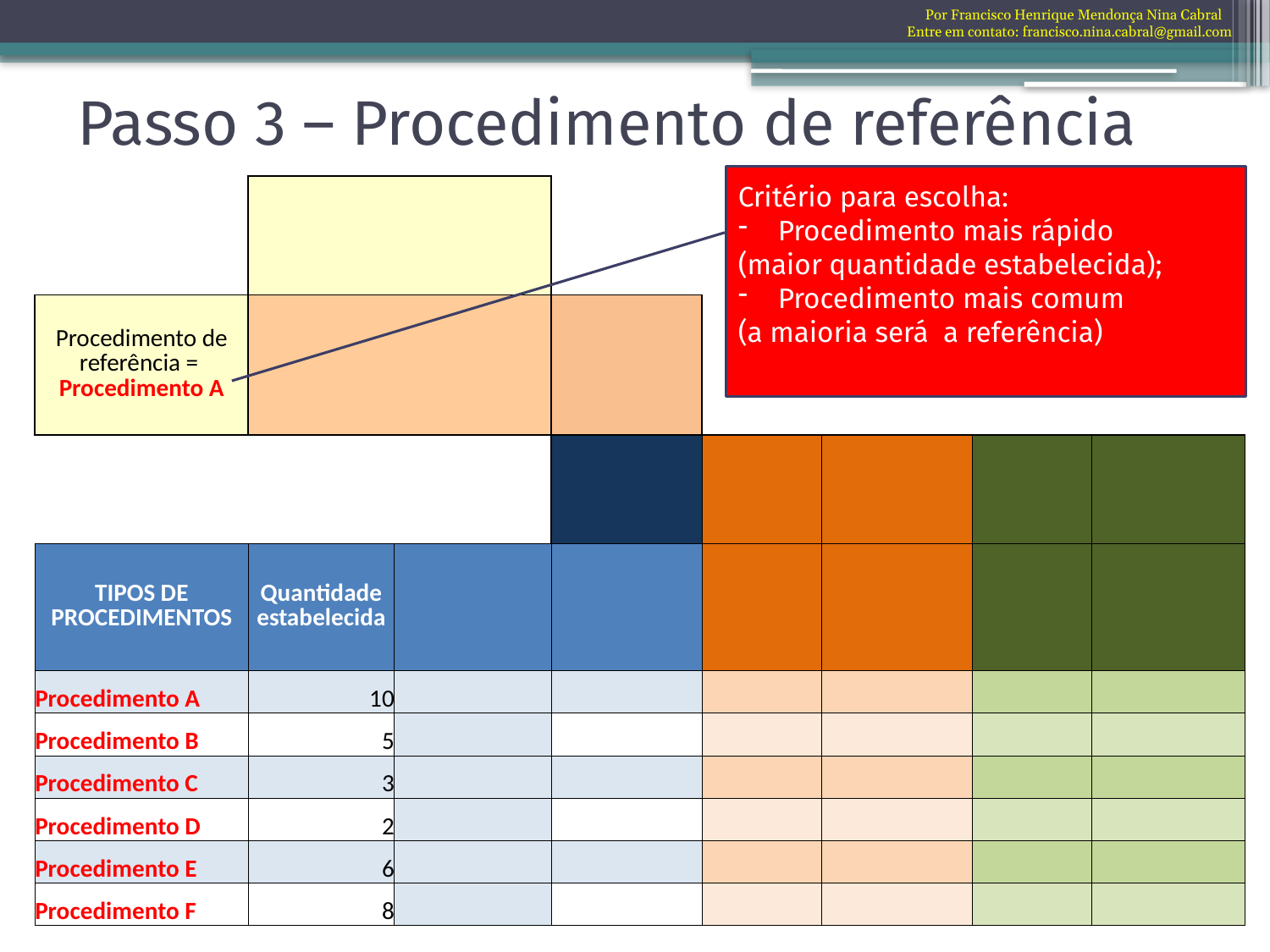

Por Francisco Henrique Mendonça Nina Cabral    Entre em contato: francisco.nina.cabral@gmail.com
# Passo 3 – Procedimento de referência

Critério para escolha:
Procedimento mais rápido
(maior quantidade estabelecida);
Procedimento mais comum
(a maioria será  a referência)
|  |  |  |  |  |  |  |  |
| --- | --- | --- | --- | --- | --- | --- | --- |
| Procedimento de referência = Procedimento A |  |  |  |  |  |  |  |
|  |  |  |  |  |  |  |  |
| TIPOS DE PROCEDIMENTOS | Quantidade estabelecida |  |  |  |  |  |  |
| Procedimento A | 10 |  |  |  |  |  |  |
| Procedimento B | 5 |  |  |  |  |  |  |
| Procedimento C | 3 |  |  |  |  |  |  |
| Procedimento D | 2 |  |  |  |  |  |  |
| Procedimento E | 6 |  |  |  |  |  |  |
| Procedimento F | 8 |  |  |  |  |  |  |